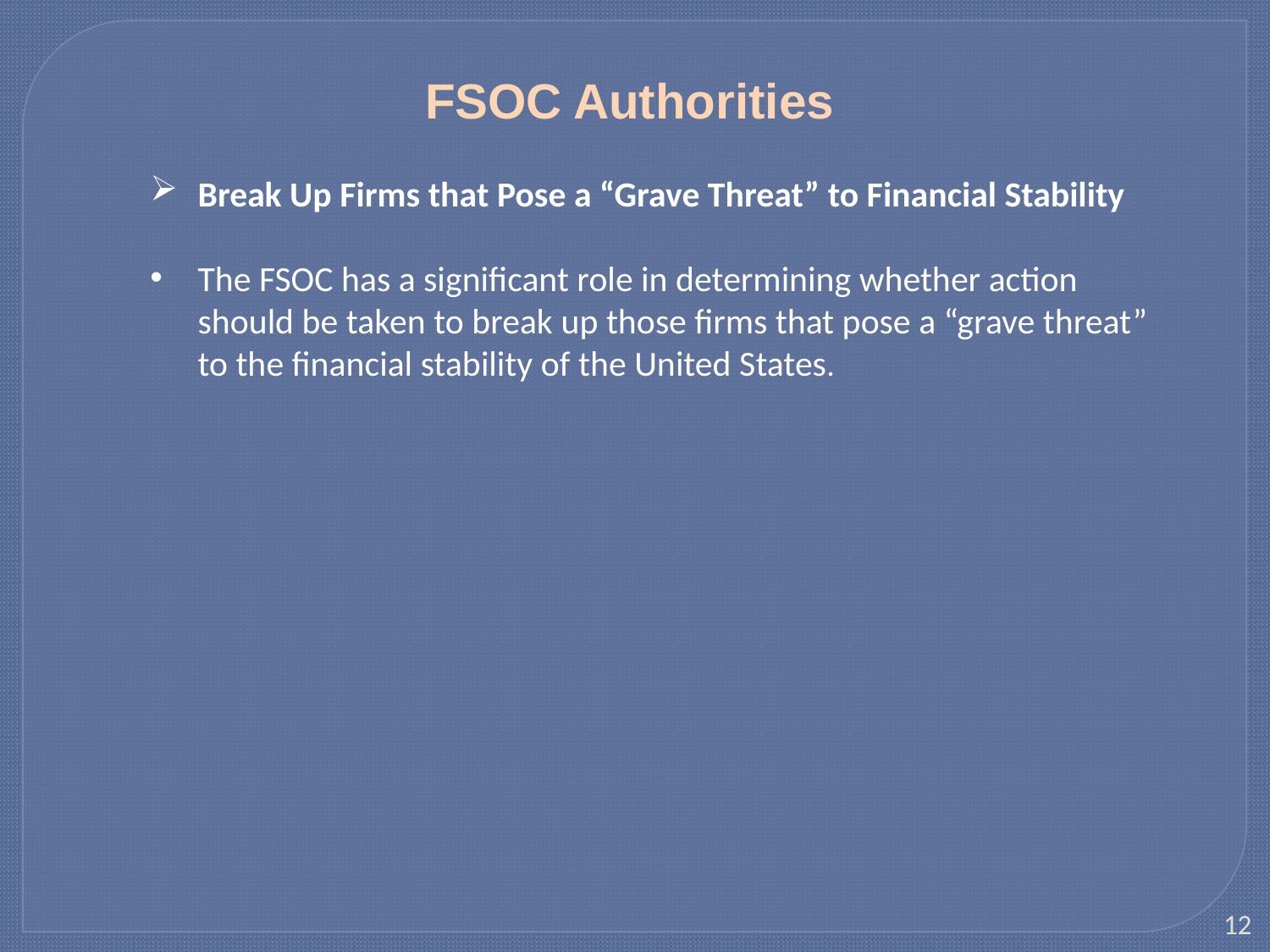

FSOC Authorities
Break Up Firms that Pose a “Grave Threat” to Financial Stability

The FSOC has a significant role in determining whether action should be taken to break up those firms that pose a “grave threat” to the financial stability of the United States.
12